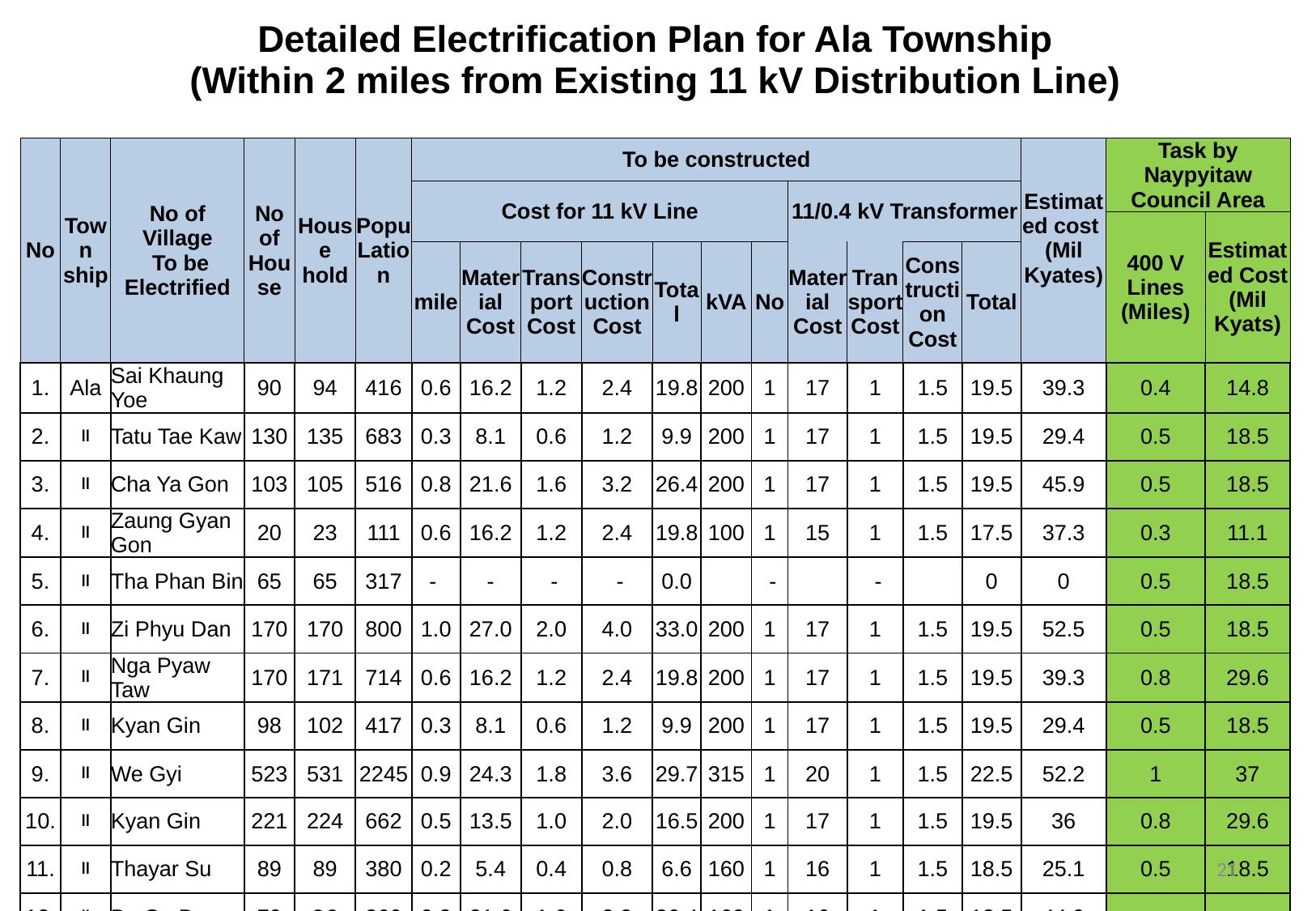

| Detailed Electrification Plan for Ala Township (Within 2 miles from Existing 11 kV Distribution Line) |  |  |  |  |  |  |  |  |  |  |  |  |  |  |  |  |  |  |  |
| --- | --- | --- | --- | --- | --- | --- | --- | --- | --- | --- | --- | --- | --- | --- | --- | --- | --- | --- | --- |
|  |  |  |  |  |  |  |  |  |  |  |  |  |  |  |  |  |  |  |  |
| No | Town ship | No of Village To be Electrified | No of House | House hold | Popu Lation | To be constructed |  |  |  |  |  |  |  |  |  |  | Estimated cost (Mil Kyates) | Task by Naypyitaw Council Area |  |
|  |  |  |  |  |  | Cost for 11 kV Line |  |  |  |  |  |  | 11/0.4 kV Transformer |  |  |  |  |  |  |
|  |  |  |  |  |  |  |  |  |  |  |  |  |  |  |  |  |  | 400 V Lines (Miles) | Estimated Cost (Mil Kyats) |
|  |  |  |  |  |  | mile | Material Cost | Transport Cost | Construction Cost | Total | kVA | No | Material Cost | Transport Cost | Construction Cost | Total |  |  |  |
| 1. | Ala | Sai Khaung Yoe | 90 | 94 | 416 | 0.6 | 16.2 | 1.2 | 2.4 | 19.8 | 200 | 1 | 17 | 1 | 1.5 | 19.5 | 39.3 | 0.4 | 14.8 |
| 2. | ။ | Tatu Tae Kaw | 130 | 135 | 683 | 0.3 | 8.1 | 0.6 | 1.2 | 9.9 | 200 | 1 | 17 | 1 | 1.5 | 19.5 | 29.4 | 0.5 | 18.5 |
| 3. | ။ | Cha Ya Gon | 103 | 105 | 516 | 0.8 | 21.6 | 1.6 | 3.2 | 26.4 | 200 | 1 | 17 | 1 | 1.5 | 19.5 | 45.9 | 0.5 | 18.5 |
| 4. | ။ | ‌Zaung Gyan Gon | 20 | 23 | 111 | 0.6 | 16.2 | 1.2 | 2.4 | 19.8 | 100 | 1 | 15 | 1 | 1.5 | 17.5 | 37.3 | 0.3 | 11.1 |
| 5. | ။ | Tha Phan Bin | 65 | 65 | 317 | - | - | - | - | 0.0 |  | - |  | - |  | 0 | 0 | 0.5 | 18.5 |
| 6. | ။ | Zi Phyu Dan | 170 | 170 | 800 | 1.0 | 27.0 | 2.0 | 4.0 | 33.0 | 200 | 1 | 17 | 1 | 1.5 | 19.5 | 52.5 | 0.5 | 18.5 |
| 7. | ။ | Nga Pyaw Taw | 170 | 171 | 714 | 0.6 | 16.2 | 1.2 | 2.4 | 19.8 | 200 | 1 | 17 | 1 | 1.5 | 19.5 | 39.3 | 0.8 | 29.6 |
| 8. | ။ | Kyan Gin | 98 | 102 | 417 | 0.3 | 8.1 | 0.6 | 1.2 | 9.9 | 200 | 1 | 17 | 1 | 1.5 | 19.5 | 29.4 | 0.5 | 18.5 |
| 9. | ။ | We Gyi | 523 | 531 | 2245 | 0.9 | 24.3 | 1.8 | 3.6 | 29.7 | 315 | 1 | 20 | 1 | 1.5 | 22.5 | 52.2 | 1 | 37 |
| 10. | ။ | Kyan Gin | 221 | 224 | 662 | 0.5 | 13.5 | 1.0 | 2.0 | 16.5 | 200 | 1 | 17 | 1 | 1.5 | 19.5 | 36 | 0.8 | 29.6 |
| 11. | ။ | Thayar Su | 89 | 89 | 380 | 0.2 | 5.4 | 0.4 | 0.8 | 6.6 | 160 | 1 | 16 | 1 | 1.5 | 18.5 | 25.1 | 0.5 | 18.5 |
| 12. | ။ | Bo Ga Daw | 70 | ၇၀ | 360 | 0.8 | 21.6 | 1.6 | 3.2 | 26.4 | 160 | 1 | 16 | 1 | 1.5 | 18.5 | 44.9 |  |  |
| Total |  |  | 1749 | 1779 | 7621 | 6.6 | 178.2 | 13.2 | 26.4 | 217.8 | 2135 | 11 | 187 | 11 | 16.5 | 213.5 | 431.3 | 6.3 | 233.1 |
| Remark - 11 KV Line and Sustation for Tha Phan Bin Village will build by the cost of Ministry of Livestock, Fisheries and Rural Development. 400 V Line for Bo Ga Daw had been built by self-help program. |  |  |  |  |  |  |  |  |  |  |  |  |  |  |  |  |  |  |  |
21